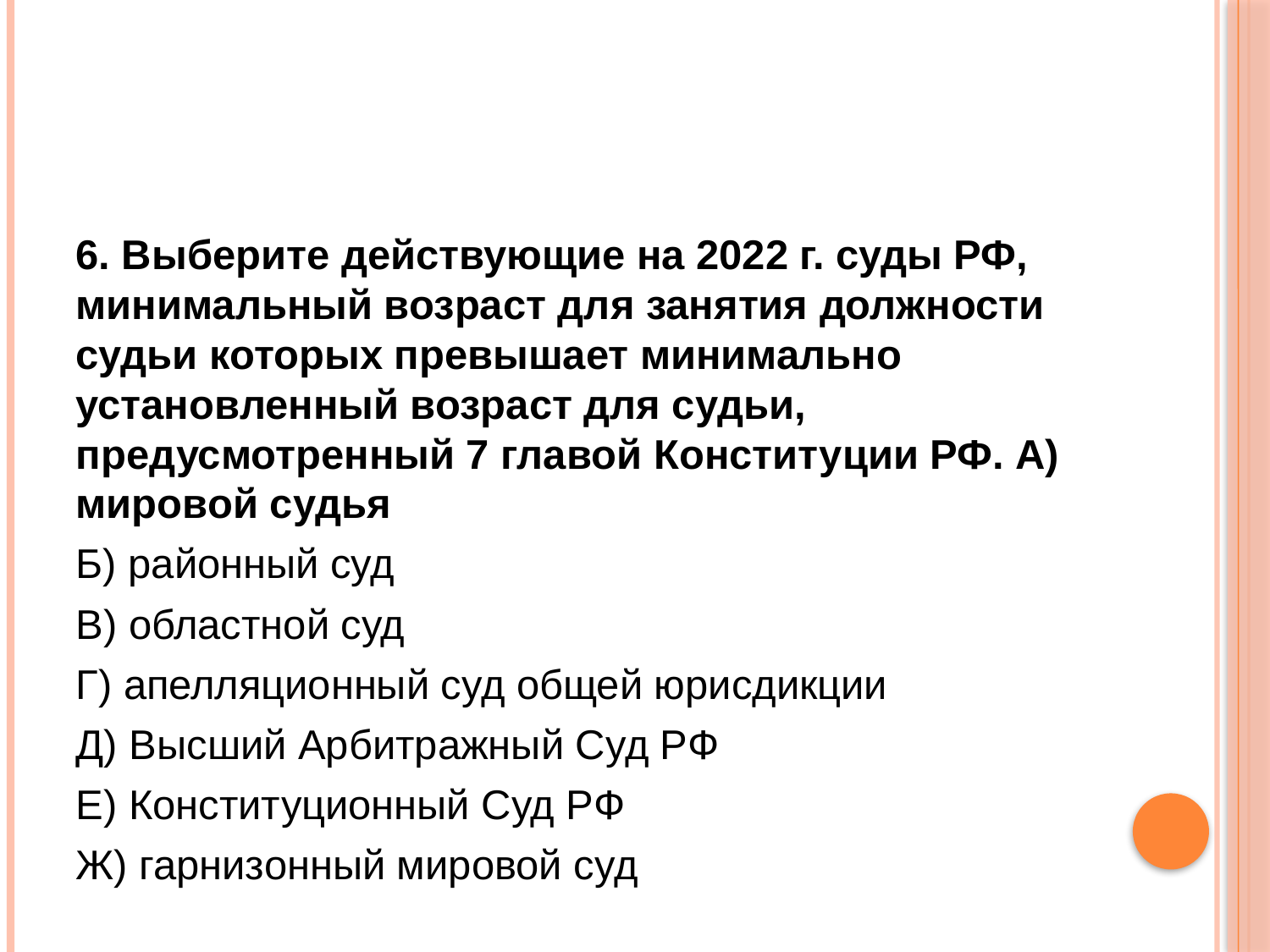

#
6. Выберите действующие на 2022 г. суды РФ, минимальный возраст для занятия должности судьи которых превышает минимально установленный возраст для судьи, предусмотренный 7 главой Конституции РФ. А) мировой судья
Б) районный суд
В) областной суд
Г) апелляционный суд общей юрисдикции
Д) Высший Арбитражный Суд РФ
Е) Конституционный Суд РФ
Ж) гарнизонный мировой суд